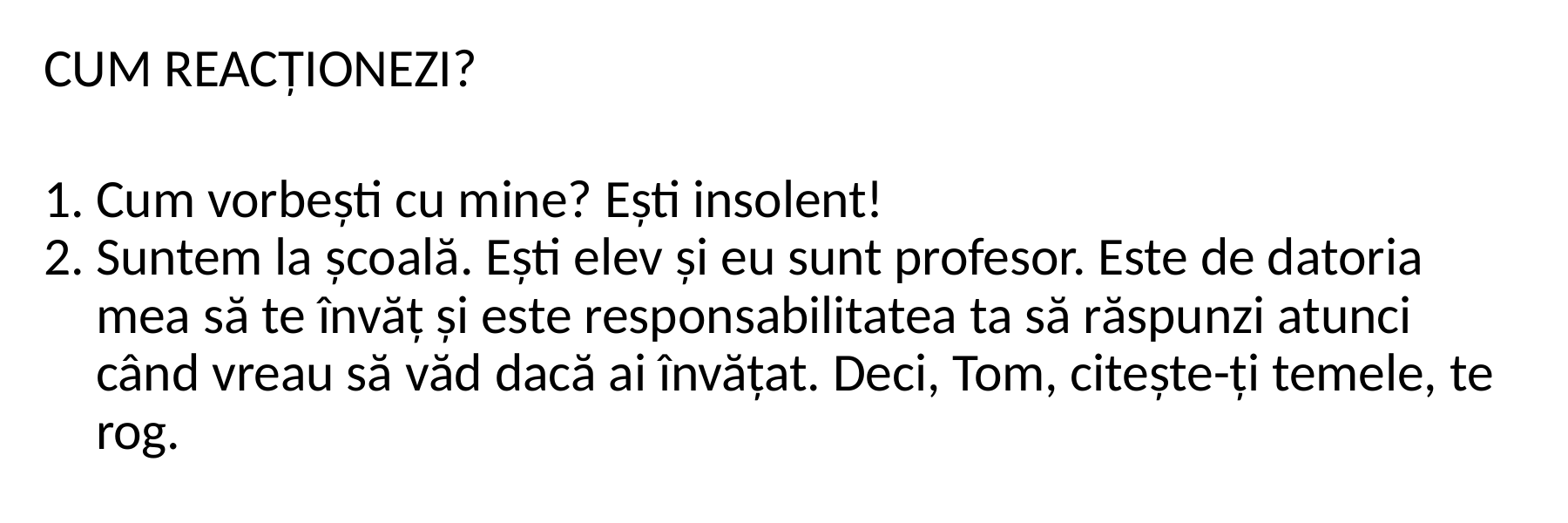

CUM REACȚIONEZI?

Cum vorbești cu mine? Ești insolent!
Suntem la școală. Ești elev și eu sunt profesor. Este de datoria mea să te învăț și este responsabilitatea ta să răspunzi atunci când vreau să văd dacă ai învățat. Deci, Tom, citește-ți temele, te rog.